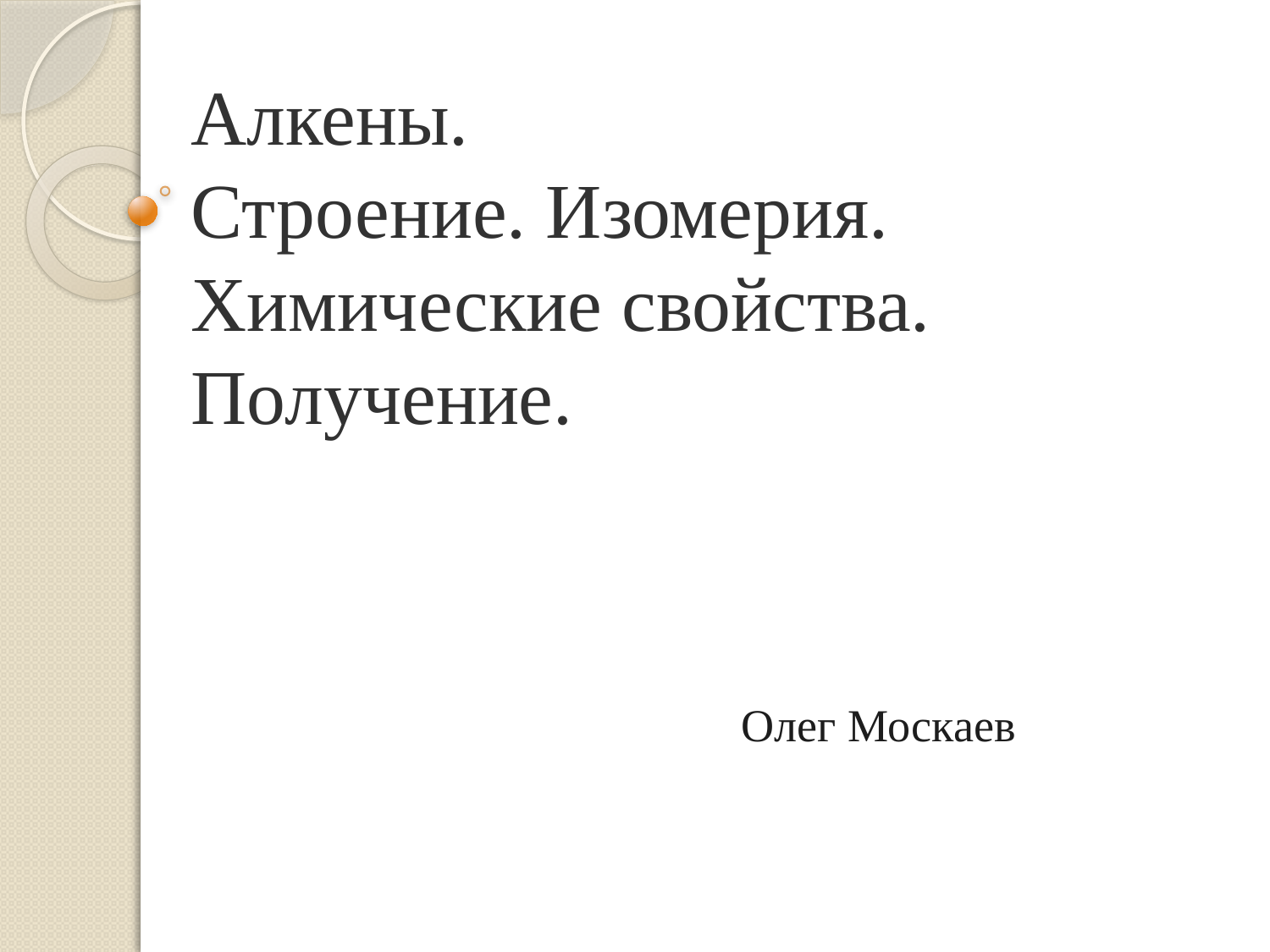

# Алкены. Строение. Изомерия. Химические свойства. Получение.
Олег Москаев